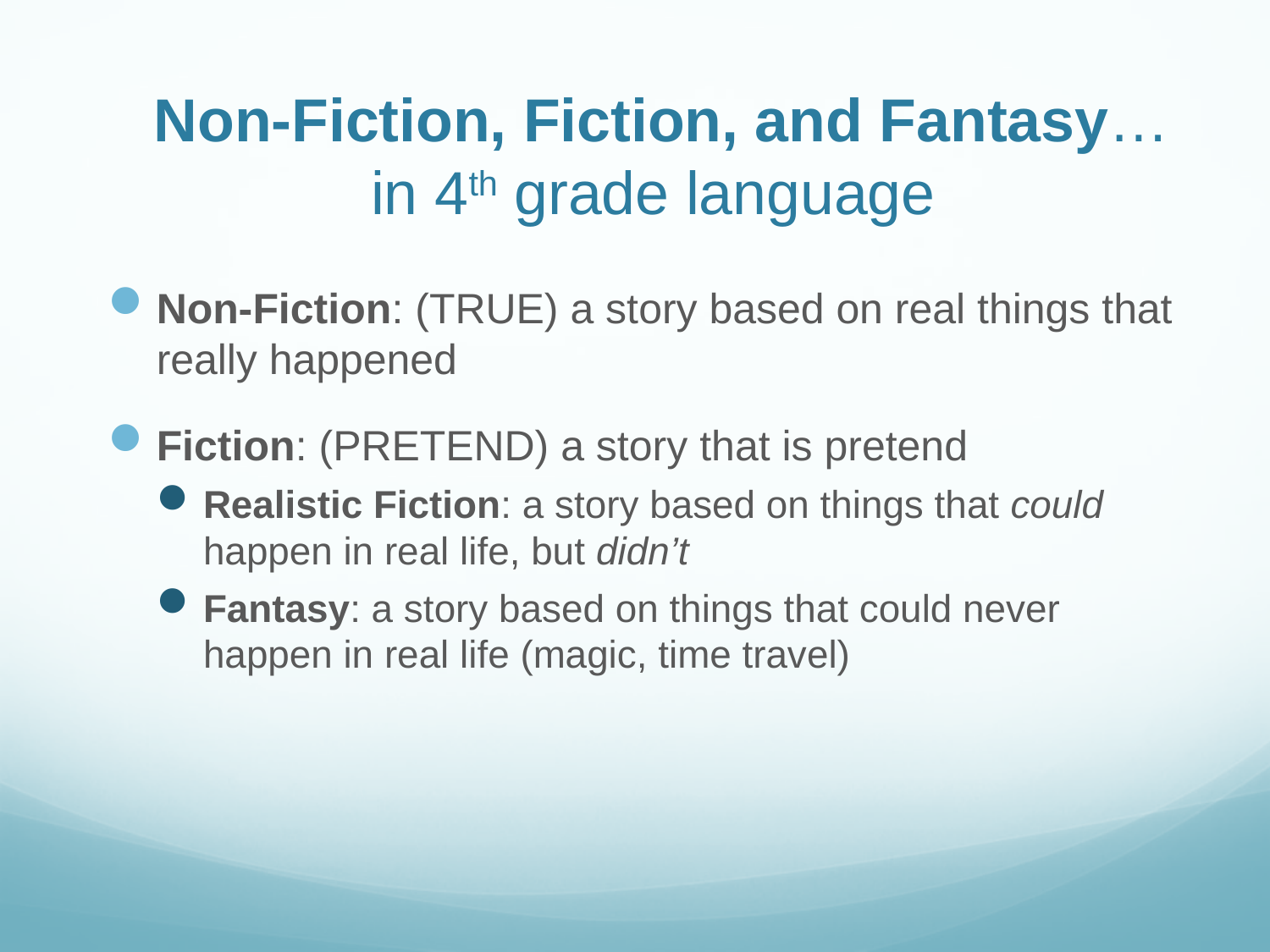

# Non-Fiction, Fiction, and Fantasy… in 4th grade language
Non-Fiction: (TRUE) a story based on real things that really happened
Fiction: (PRETEND) a story that is pretend
Realistic Fiction: a story based on things that could happen in real life, but didn’t
Fantasy: a story based on things that could never happen in real life (magic, time travel)